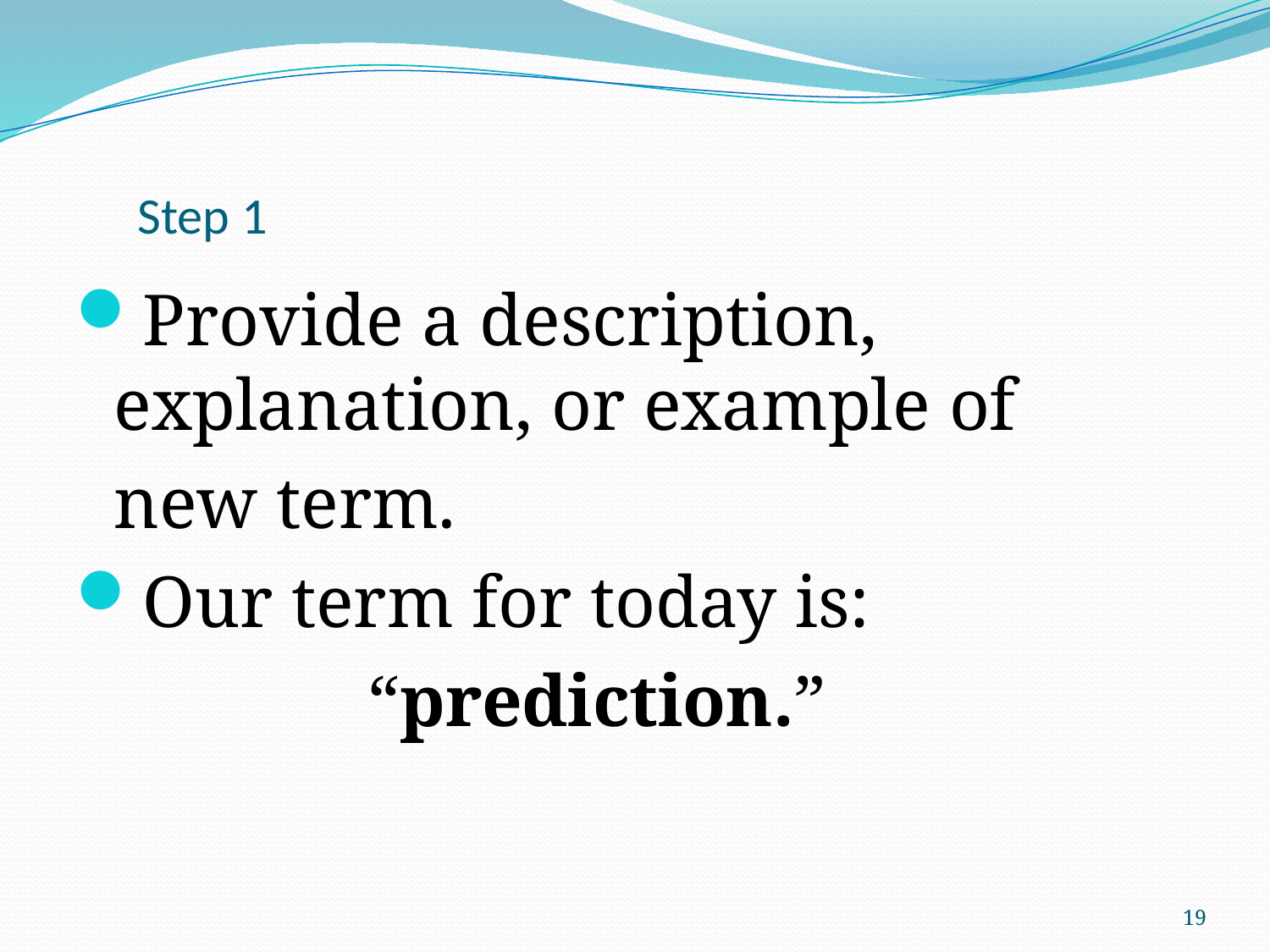

# Step 1
Provide a description, explanation, or example of
	new term.
Our term for today is:
			“prediction.”
19